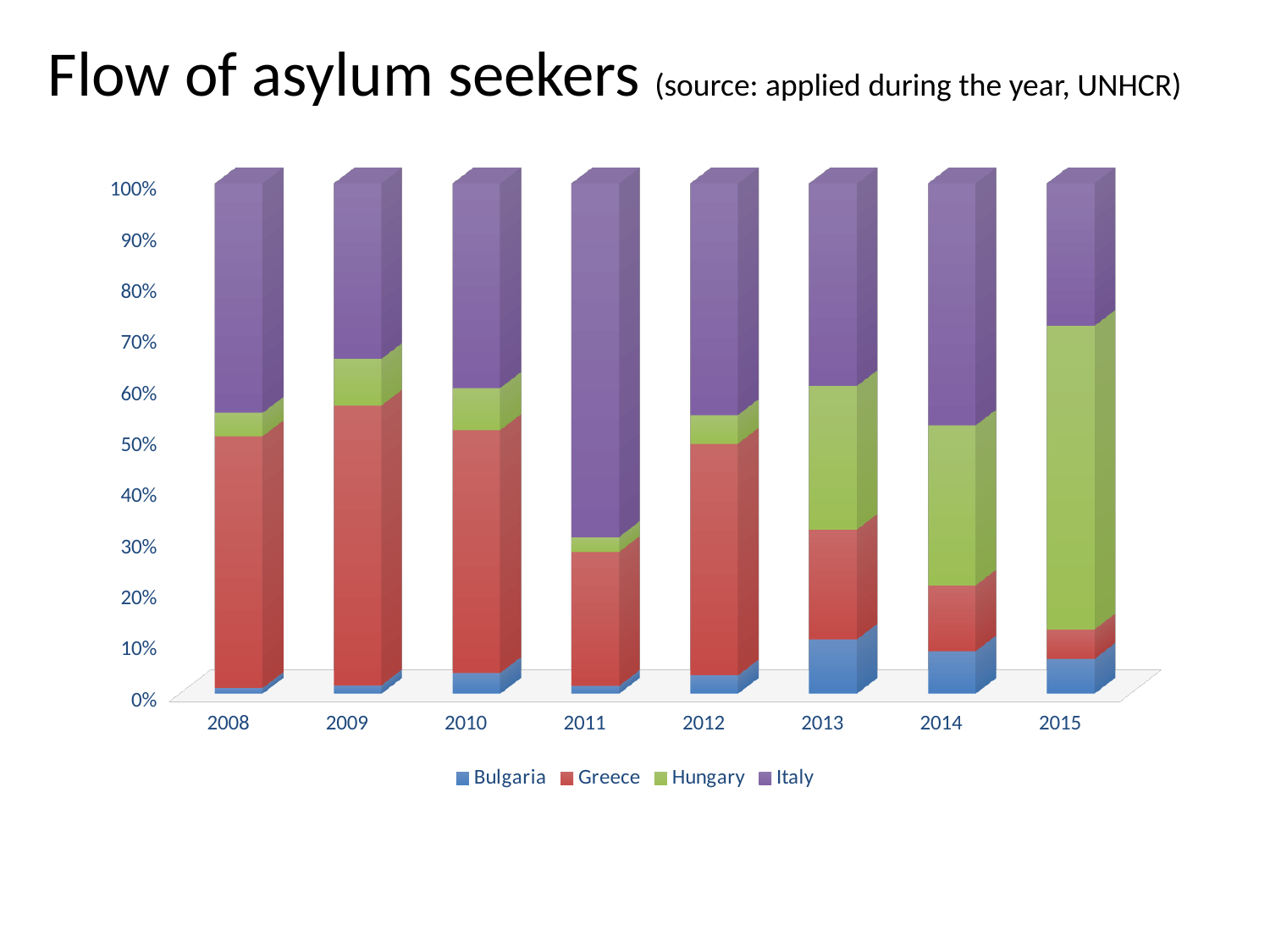

Flow of asylum seekers (source: applied during the year, UNHCR)

[unsupported chart]